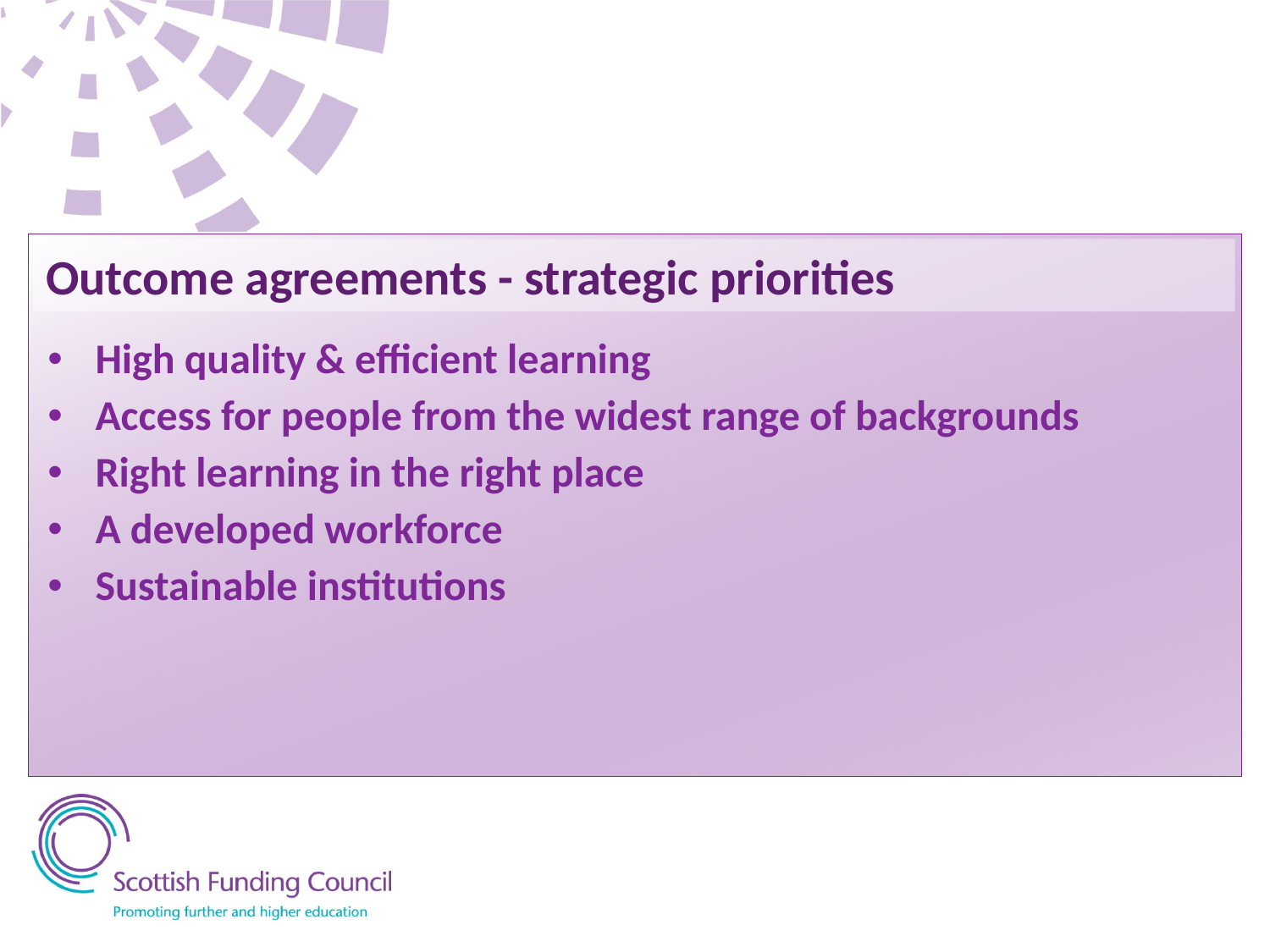

# Outcome agreements - strategic priorities
High quality & efficient learning
Access for people from the widest range of backgrounds
Right learning in the right place
A developed workforce
Sustainable institutions